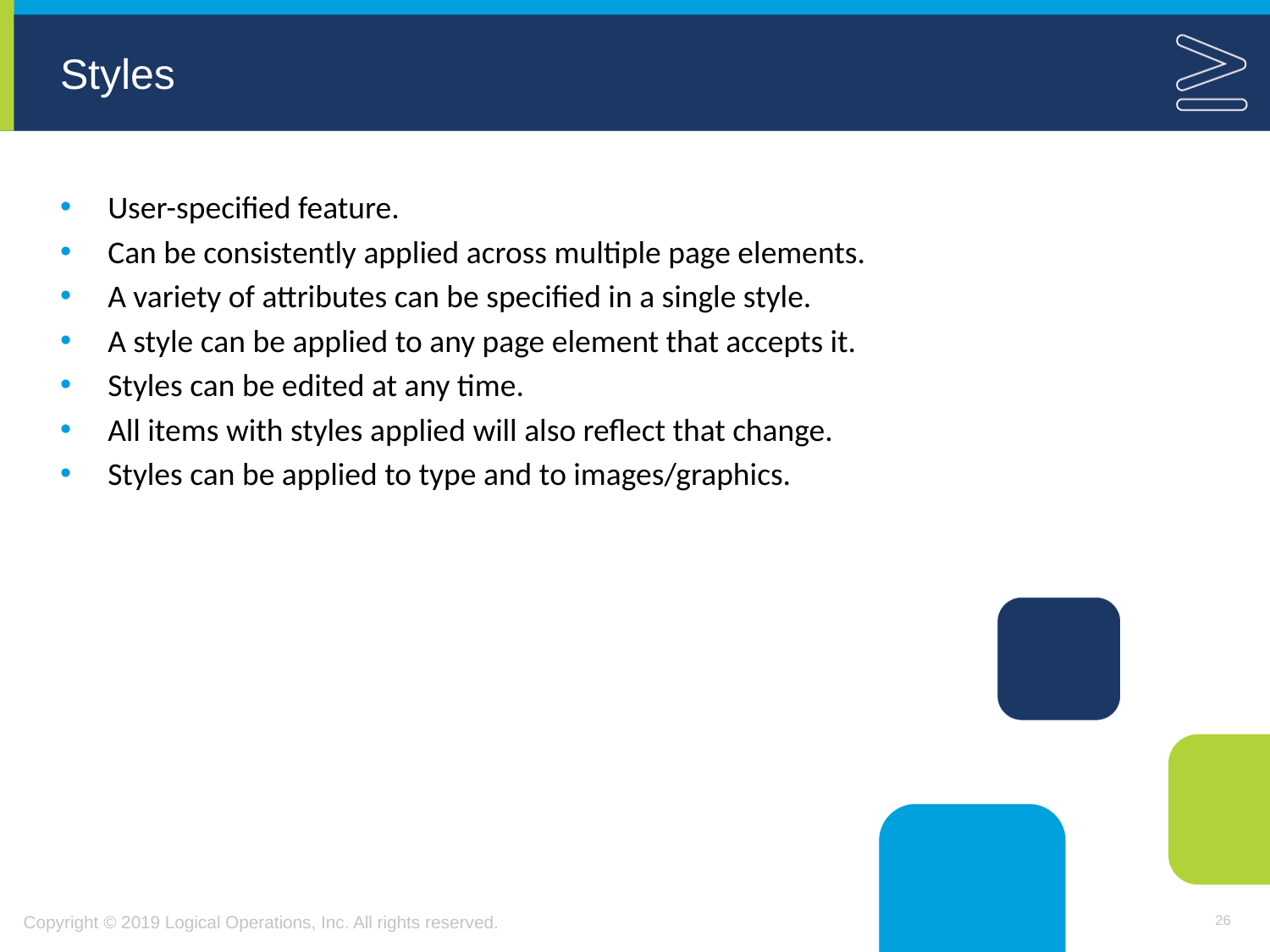

# Styles
User-specified feature.
Can be consistently applied across multiple page elements.
A variety of attributes can be specified in a single style.
A style can be applied to any page element that accepts it.
Styles can be edited at any time.
All items with styles applied will also reflect that change.
Styles can be applied to type and to images/graphics.
26